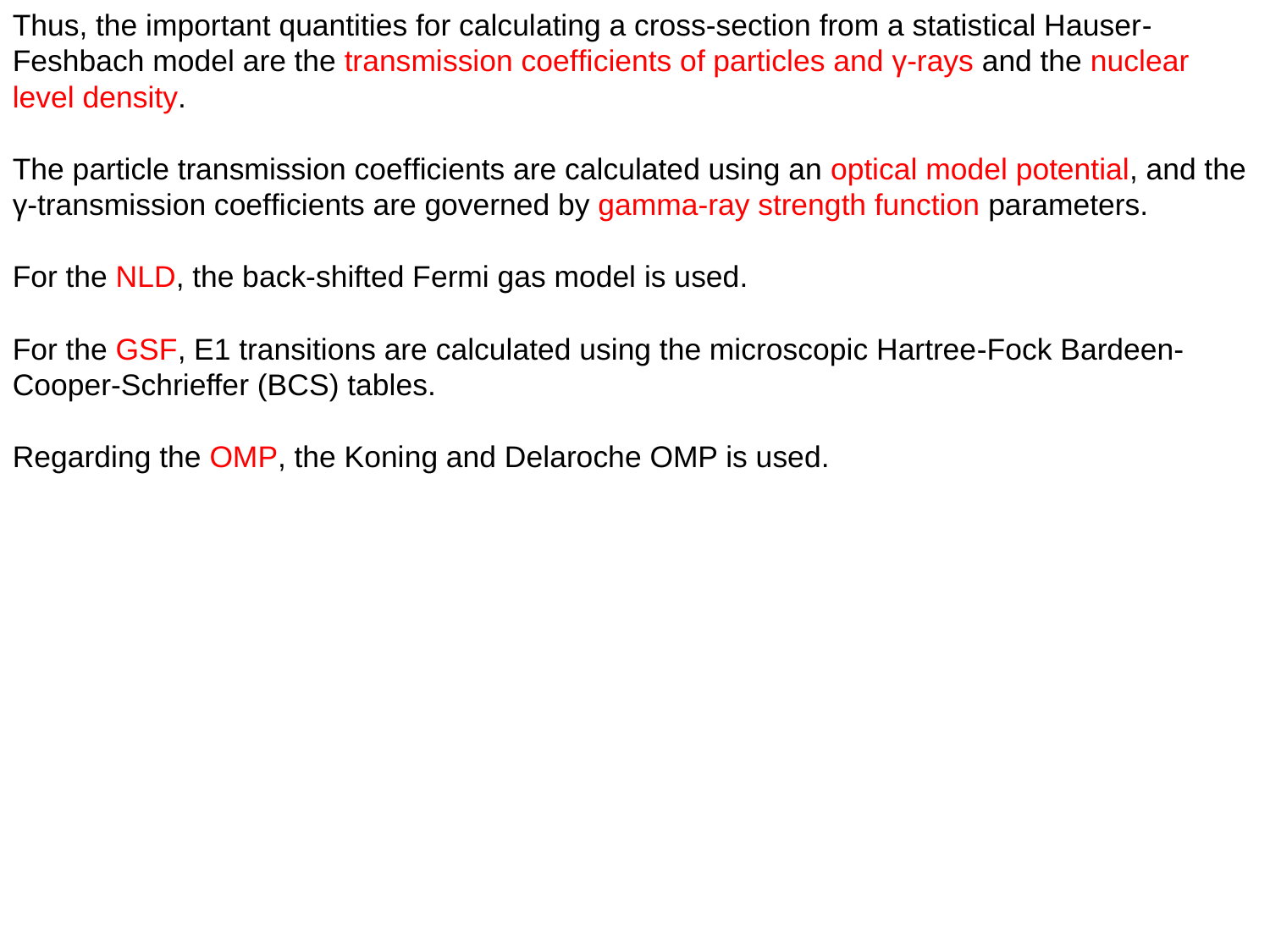

Thus, the important quantities for calculating a cross-section from a statistical Hauser-Feshbach model are the transmission coefficients of particles and γ-rays and the nuclear level density.

The particle transmission coefficients are calculated using an optical model potential, and the γ-transmission coefficients are governed by gamma-ray strength function parameters.

For the NLD, the back-shifted Fermi gas model is used.

For the GSF, E1 transitions are calculated using the microscopic Hartree-Fock Bardeen-Cooper-Schrieffer (BCS) tables.

Regarding the OMP, the Koning and Delaroche OMP is used.